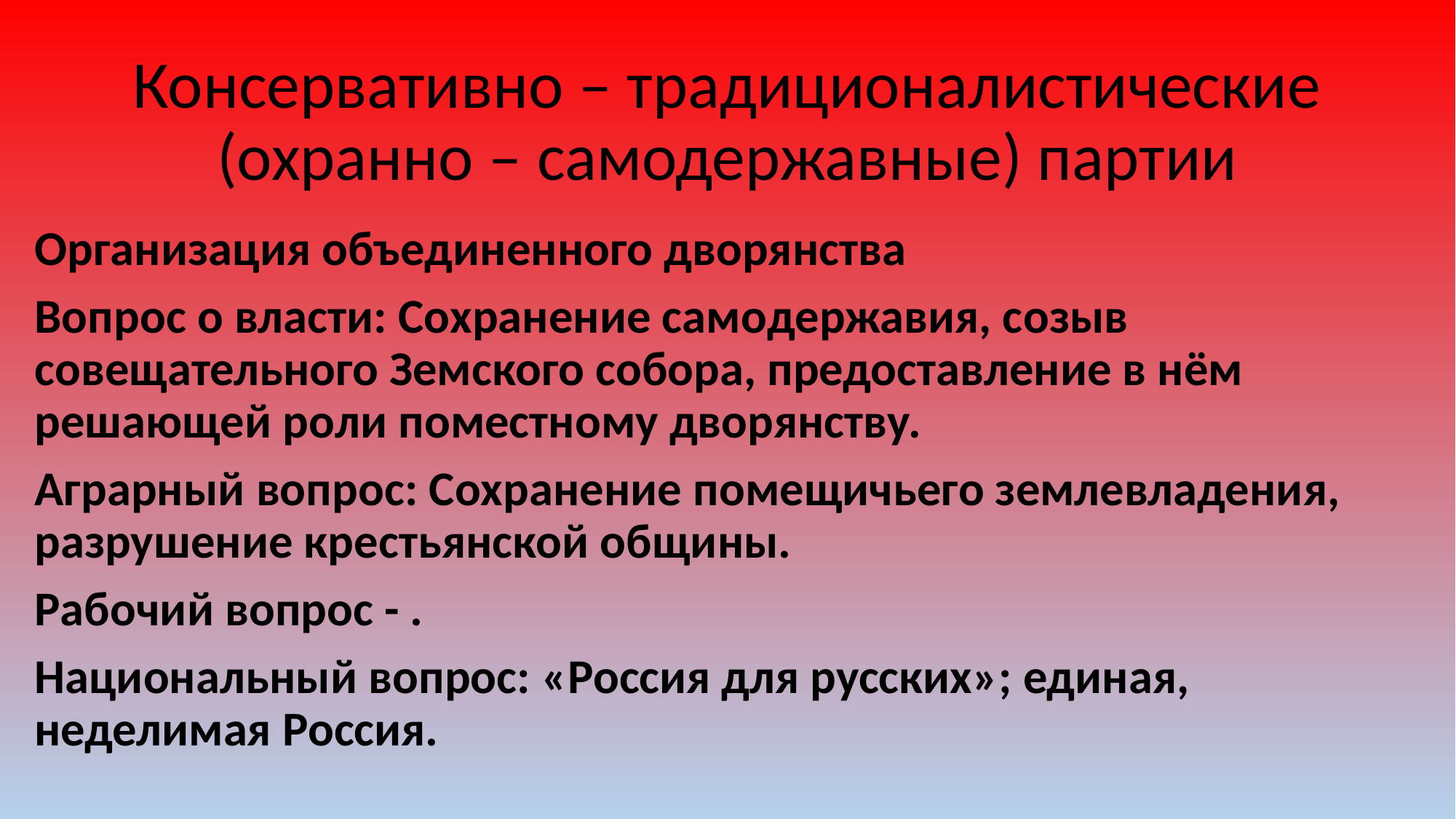

# Консервативно – традиционалистические (охранно – самодержавные) партии
Организация объединенного дворянства
Вопрос о власти: Сохранение самодержавия, созыв совещательного Земского собора, предоставление в нём решающей роли поместному дворянству.
Аграрный вопрос: Сохранение помещичьего землевладения, разрушение крестьянской общины.
Рабочий вопрос - .
Национальный вопрос: «Россия для русских»; единая, неделимая Россия.